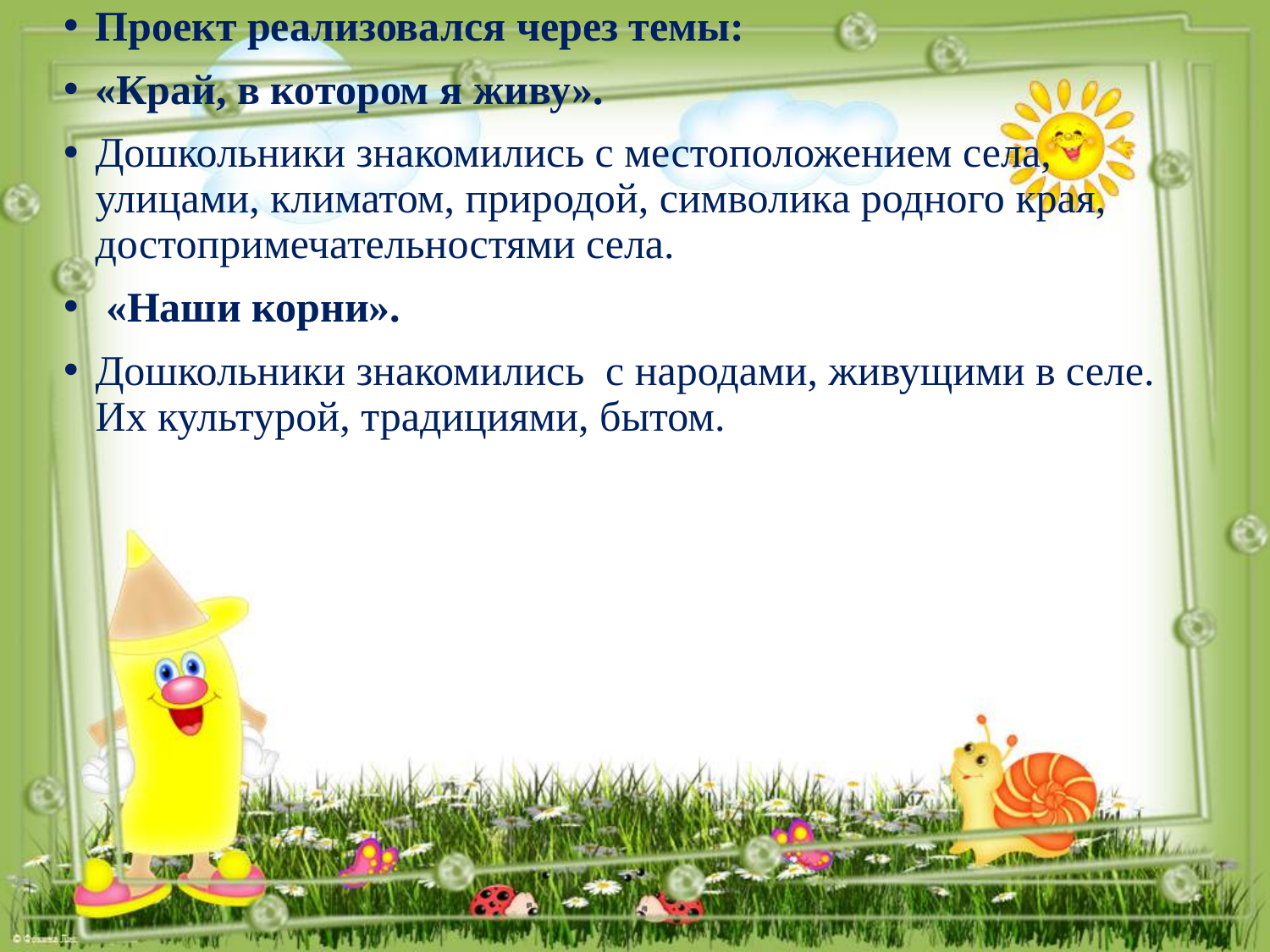

#
Проект реализовался через темы:
«Край, в котором я живу».
Дошкольники знакомились с местоположением села, улицами, климатом, природой, символика родного края, достопримечательностями села.
 «Наши корни».
Дошкольники знакомились  с народами, живущими в селе. Их культурой, традициями, бытом.